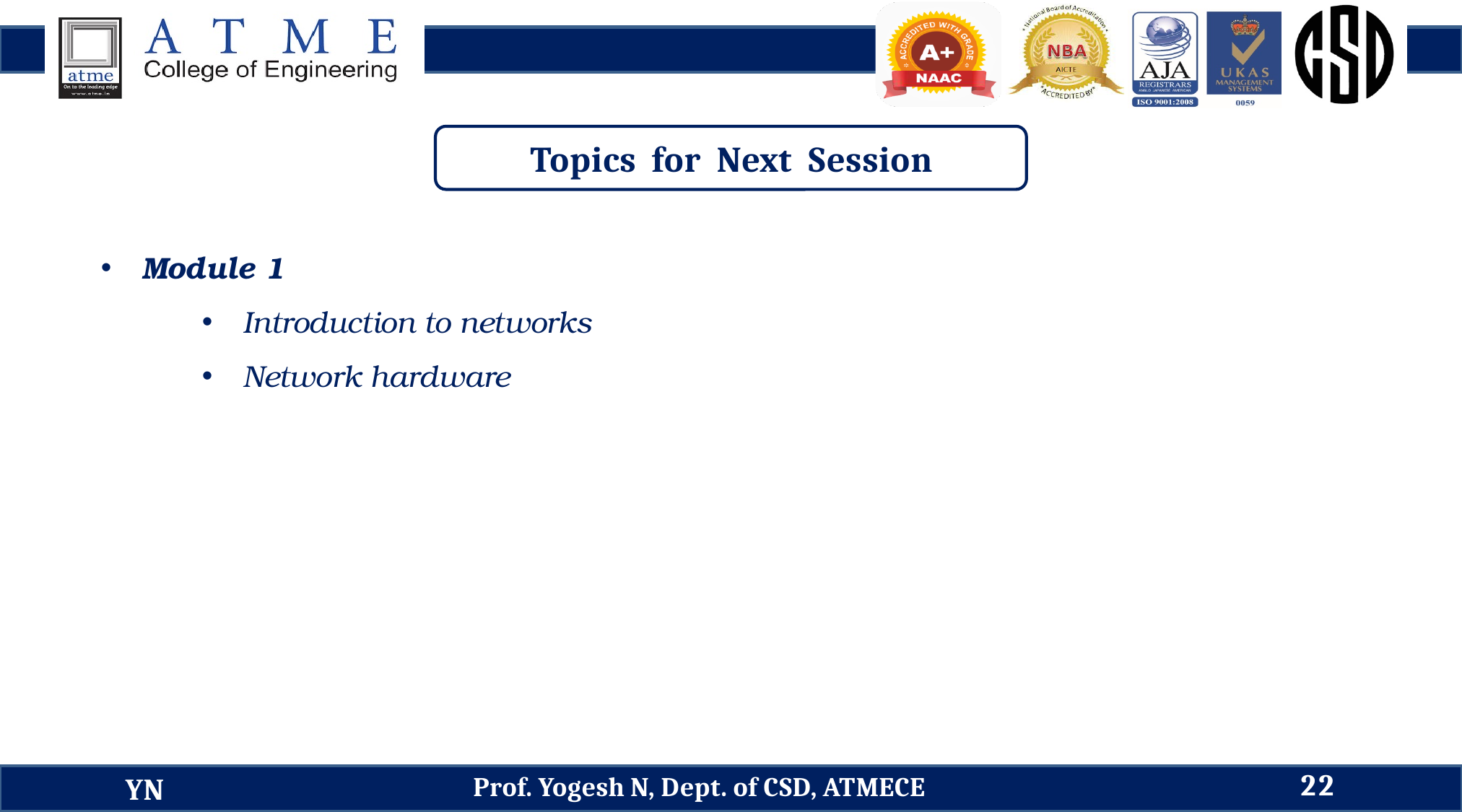

Topics  for  Next  Session
Module 1
Introduction to networks
Network hardware
22
Prof. Yogesh N, Dept. of CSD, ATMECE
YN